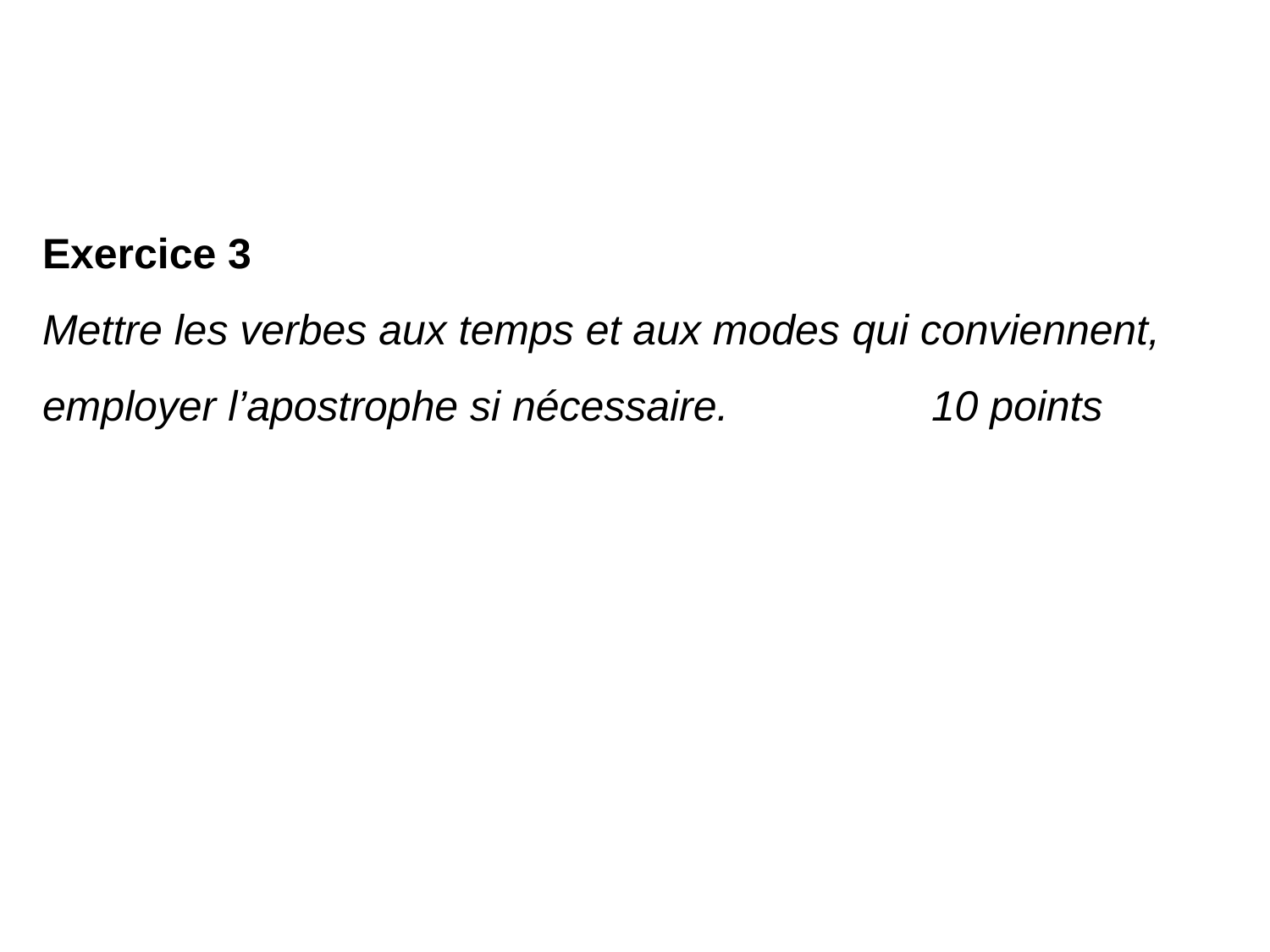

Exercice 3
Mettre les verbes aux temps et aux modes qui conviennent, employer l’apostrophe si nécessaire.		10 points